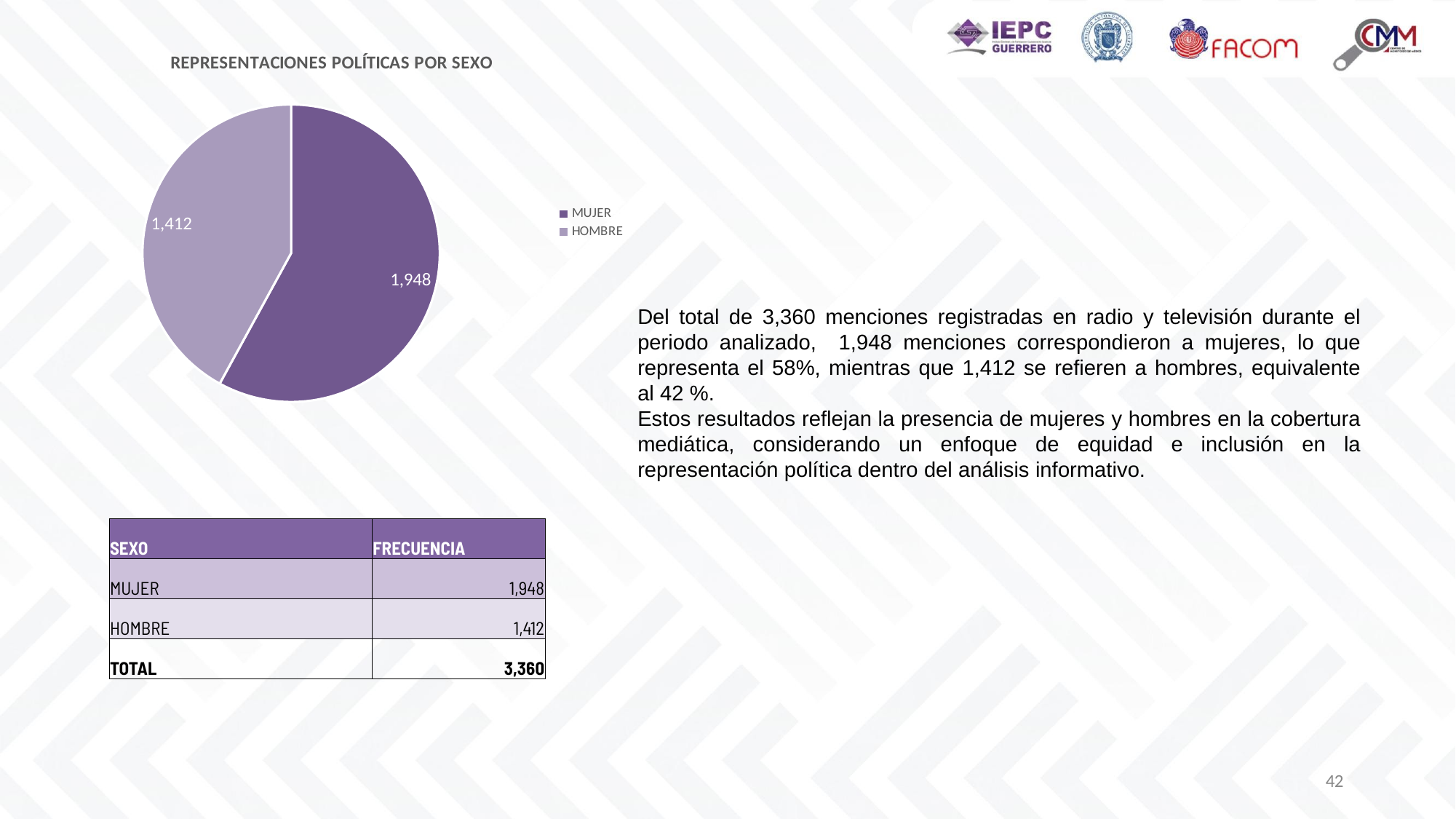

### Chart: REPRESENTACIONES POLÍTICAS POR SEXO

| Category | FRECUENCIA |
|---|---|
| MUJER | 1948.0 |
| HOMBRE | 1412.0 |
Del total de 3,360 menciones registradas en radio y televisión durante el periodo analizado,  1,948 menciones correspondieron a mujeres, lo que representa el 58%, mientras que 1,412 se refieren a hombres, equivalente al 42 %.
Estos resultados reflejan la presencia de mujeres y hombres en la cobertura mediática, considerando un enfoque de equidad e inclusión en la representación política dentro del análisis informativo.
| SEXO | FRECUENCIA |
| --- | --- |
| MUJER | 1,948 |
| HOMBRE | 1,412 |
| TOTAL | 3,360 |
42